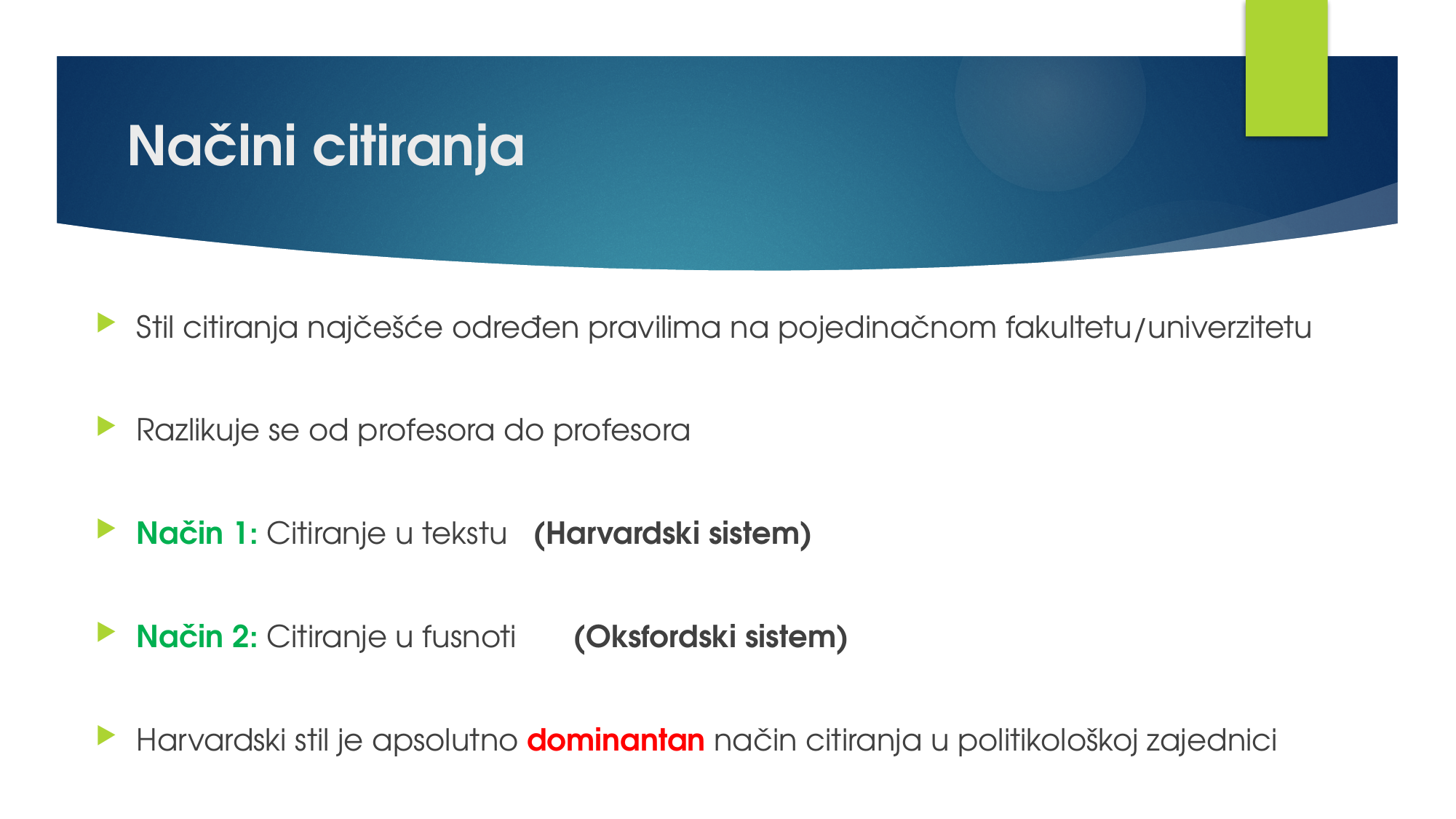

# Načini citiranja
Stil citiranja najčešće određen pravilima na pojedinačnom fakultetu/univerzitetu

Razlikuje se od profesora do profesora

Način 1: Citiranje u tekstu   (Harvardski sistem)

Način 2: Citiranje u fusnoti	(Oksfordski sistem)

Harvardski stil je apsolutno dominantan način citiranja u politikološkoj zajednici